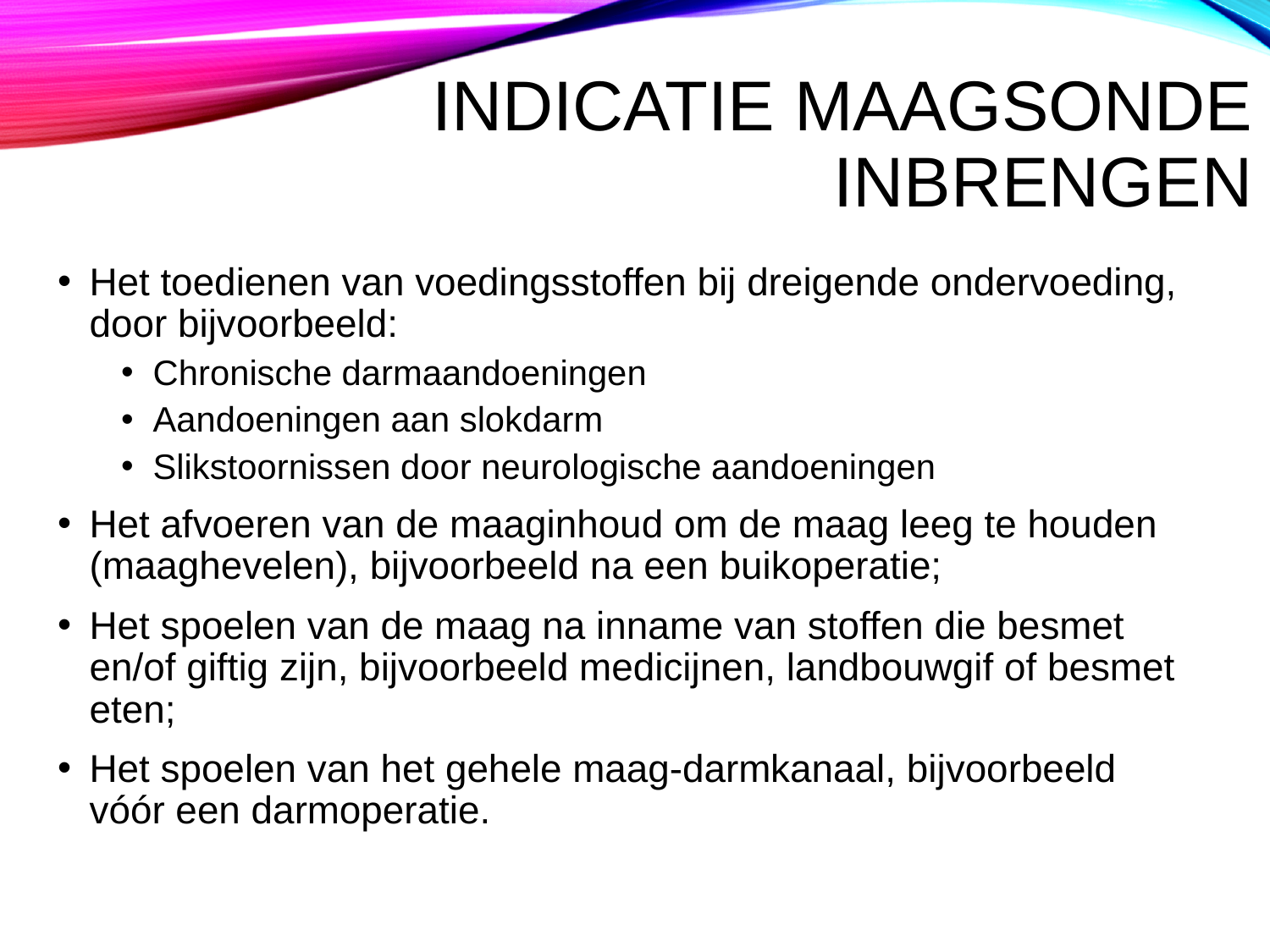

# Indicatie maagsonde inbrengen
Het toedienen van voedingsstoffen bij dreigende ondervoeding, door bijvoorbeeld:
Chronische darmaandoeningen
Aandoeningen aan slokdarm
Slikstoornissen door neurologische aandoeningen
Het afvoeren van de maaginhoud om de maag leeg te houden (maaghevelen), bijvoorbeeld na een buikoperatie;
Het spoelen van de maag na inname van stoffen die besmet en/of giftig zijn, bijvoorbeeld medicijnen, landbouwgif of besmet eten;
Het spoelen van het gehele maag-darmkanaal, bijvoorbeeld vóór een darmoperatie.